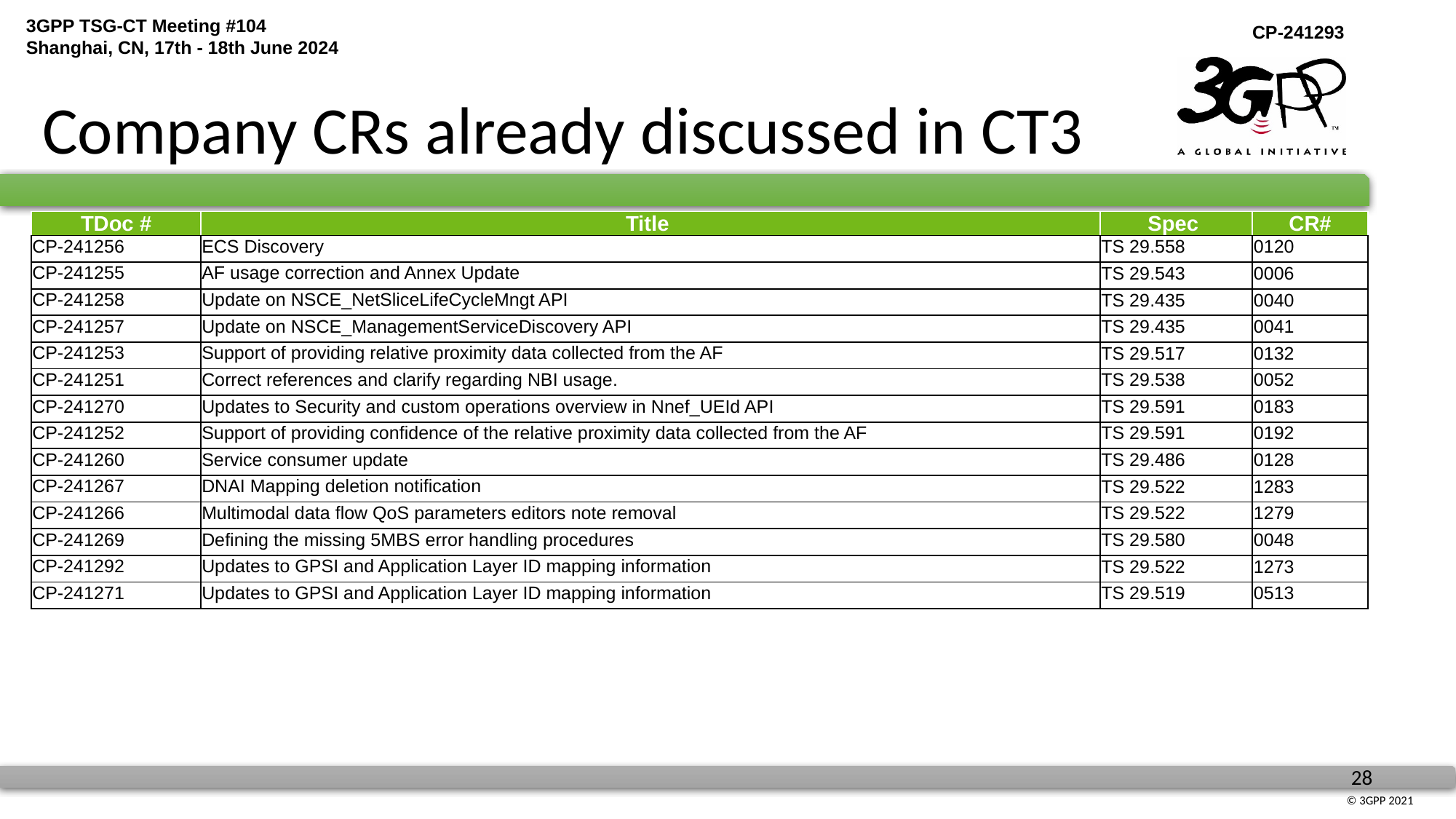

# Company CRs already discussed in CT3
| TDoc # | Title | Spec | CR# |
| --- | --- | --- | --- |
| CP-241256 | ECS Discovery | TS 29.558 | 0120 |
| CP-241255 | AF usage correction and Annex Update | TS 29.543 | 0006 |
| CP-241258 | Update on NSCE\_NetSliceLifeCycleMngt API | TS 29.435 | 0040 |
| CP-241257 | Update on NSCE\_ManagementServiceDiscovery API | TS 29.435 | 0041 |
| CP-241253 | Support of providing relative proximity data collected from the AF | TS 29.517 | 0132 |
| CP-241251 | Correct references and clarify regarding NBI usage. | TS 29.538 | 0052 |
| CP-241270 | Updates to Security and custom operations overview in Nnef\_UEId API | TS 29.591 | 0183 |
| CP-241252 | Support of providing confidence of the relative proximity data collected from the AF | TS 29.591 | 0192 |
| CP-241260 | Service consumer update | TS 29.486 | 0128 |
| CP-241267 | DNAI Mapping deletion notification | TS 29.522 | 1283 |
| CP-241266 | Multimodal data flow QoS parameters editors note removal | TS 29.522 | 1279 |
| CP-241269 | Defining the missing 5MBS error handling procedures | TS 29.580 | 0048 |
| CP-241292 | Updates to GPSI and Application Layer ID mapping information | TS 29.522 | 1273 |
| CP-241271 | Updates to GPSI and Application Layer ID mapping information | TS 29.519 | 0513 |